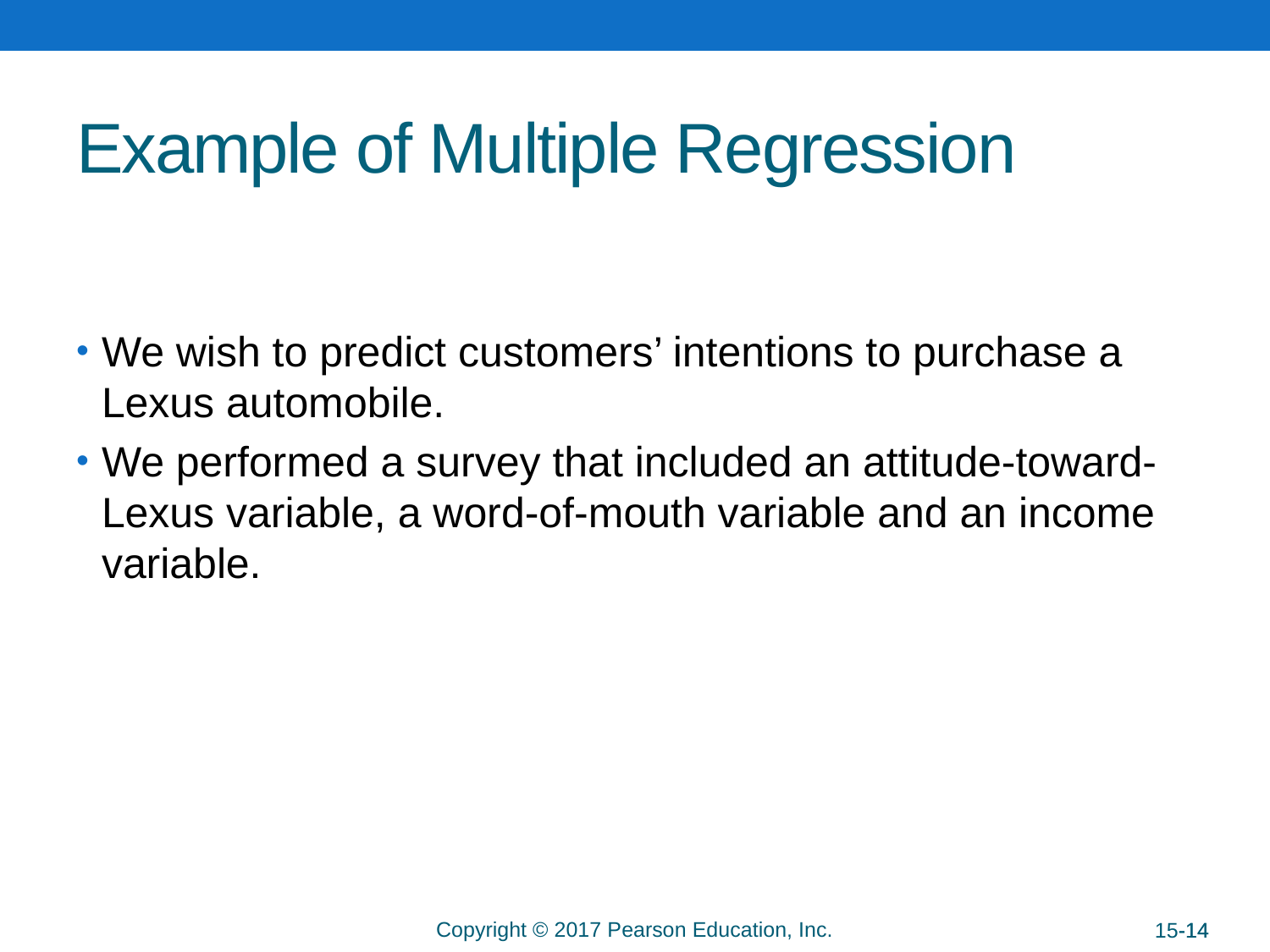

# Example of Multiple Regression
We wish to predict customers’ intentions to purchase a Lexus automobile.
We performed a survey that included an attitude-toward-Lexus variable, a word-of-mouth variable and an income variable.